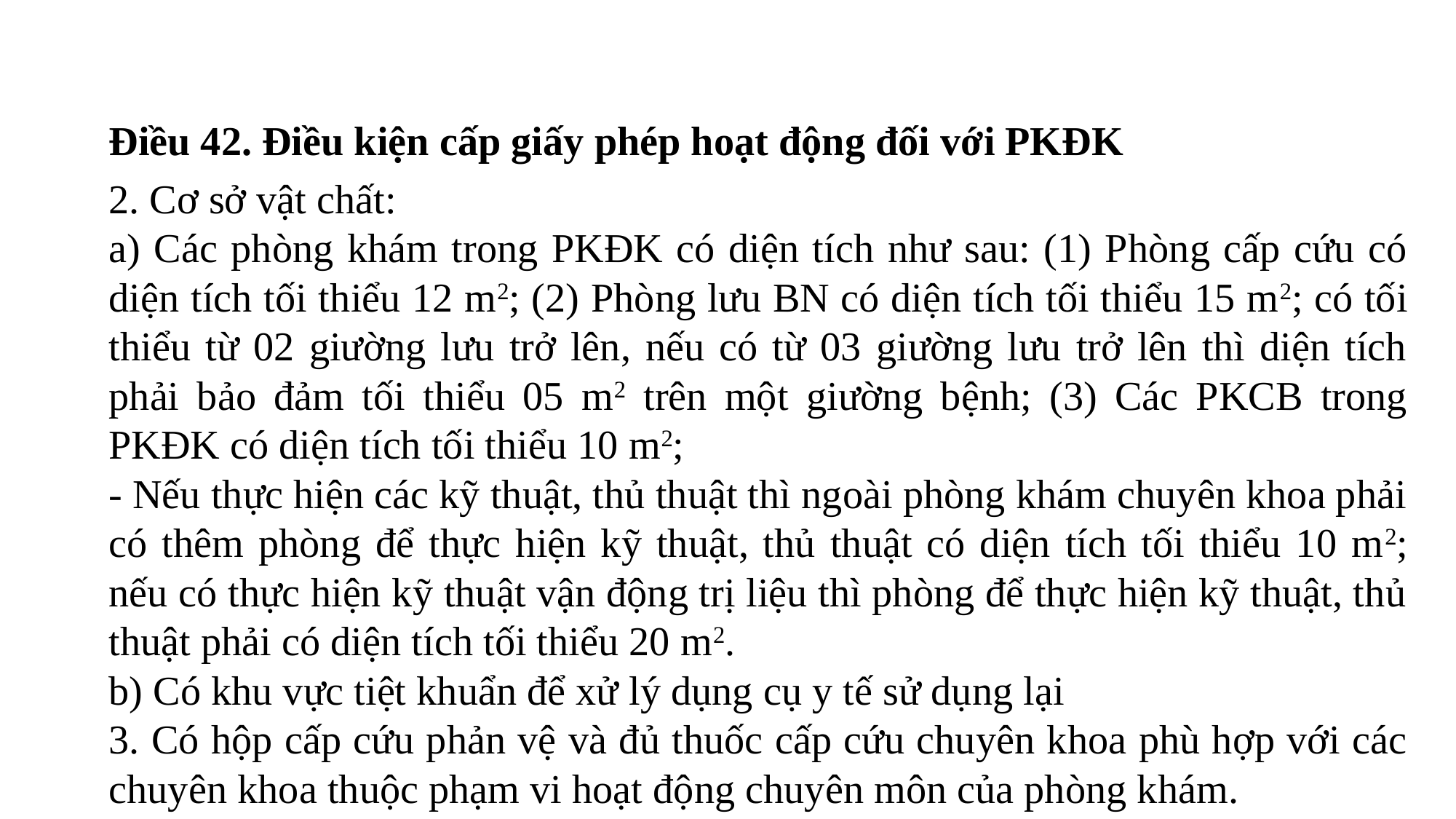

Điều 42. Điều kiện cấp giấy phép hoạt động đối với PKĐK
2. Cơ sở vật chất:
a) Các phòng khám trong PKĐK có diện tích như sau: (1) Phòng cấp cứu có diện tích tối thiểu 12 m2; (2) Phòng lưu BN có diện tích tối thiểu 15 m2; có tối thiểu từ 02 giường lưu trở lên, nếu có từ 03 giường lưu trở lên thì diện tích phải bảo đảm tối thiểu 05 m2 trên một giường bệnh; (3) Các PKCB trong PKĐK có diện tích tối thiểu 10 m2;
- Nếu thực hiện các kỹ thuật, thủ thuật thì ngoài phòng khám chuyên khoa phải có thêm phòng để thực hiện kỹ thuật, thủ thuật có diện tích tối thiểu 10 m2; nếu có thực hiện kỹ thuật vận động trị liệu thì phòng để thực hiện kỹ thuật, thủ thuật phải có diện tích tối thiểu 20 m2.
b) Có khu vực tiệt khuẩn để xử lý dụng cụ y tế sử dụng lại
3. Có hộp cấp cứu phản vệ và đủ thuốc cấp cứu chuyên khoa phù hợp với các chuyên khoa thuộc phạm vi hoạt động chuyên môn của phòng khám.